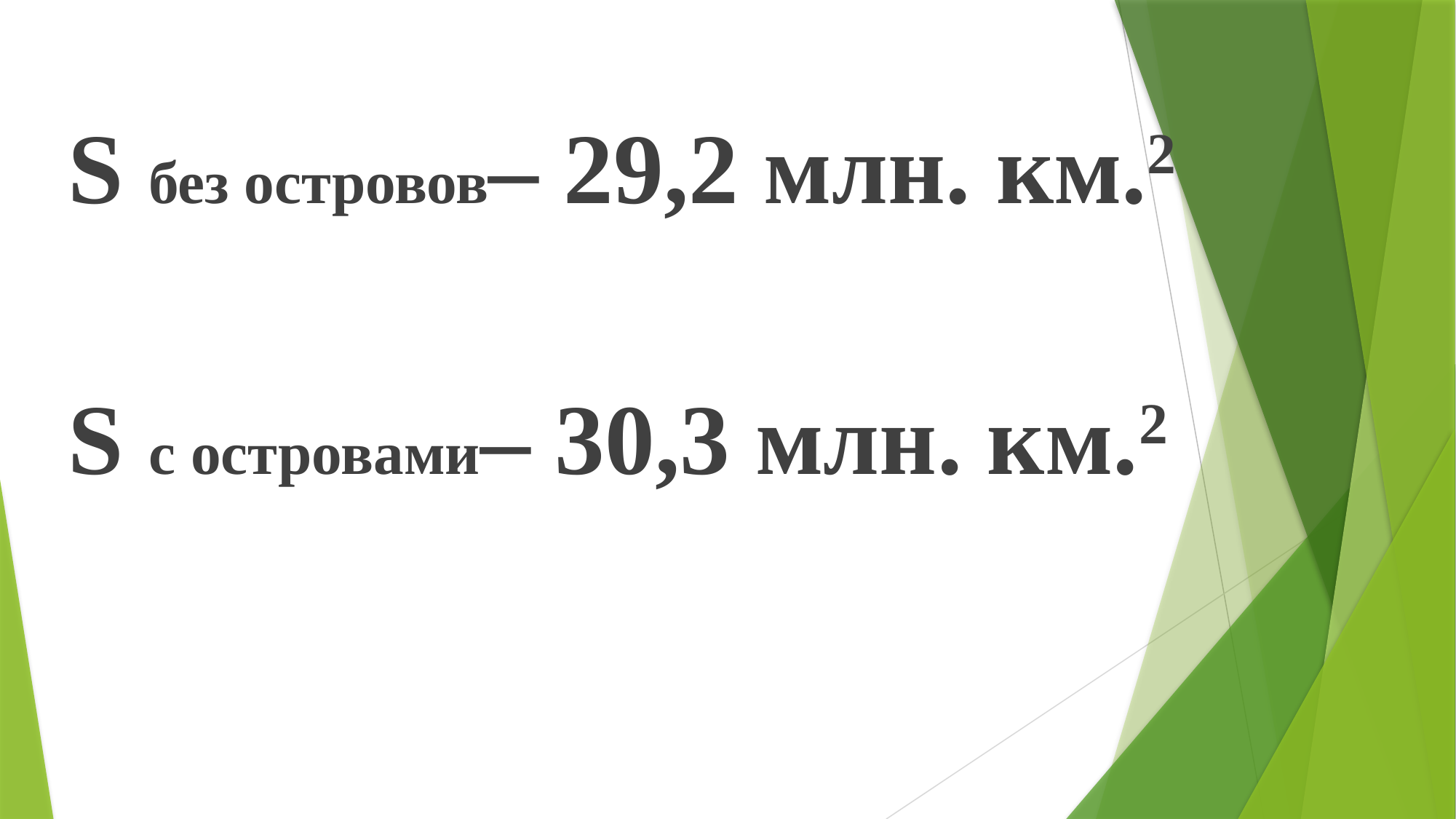

S без островов– 29,2 млн. км.2

S с островами– 30,3 млн. км.2